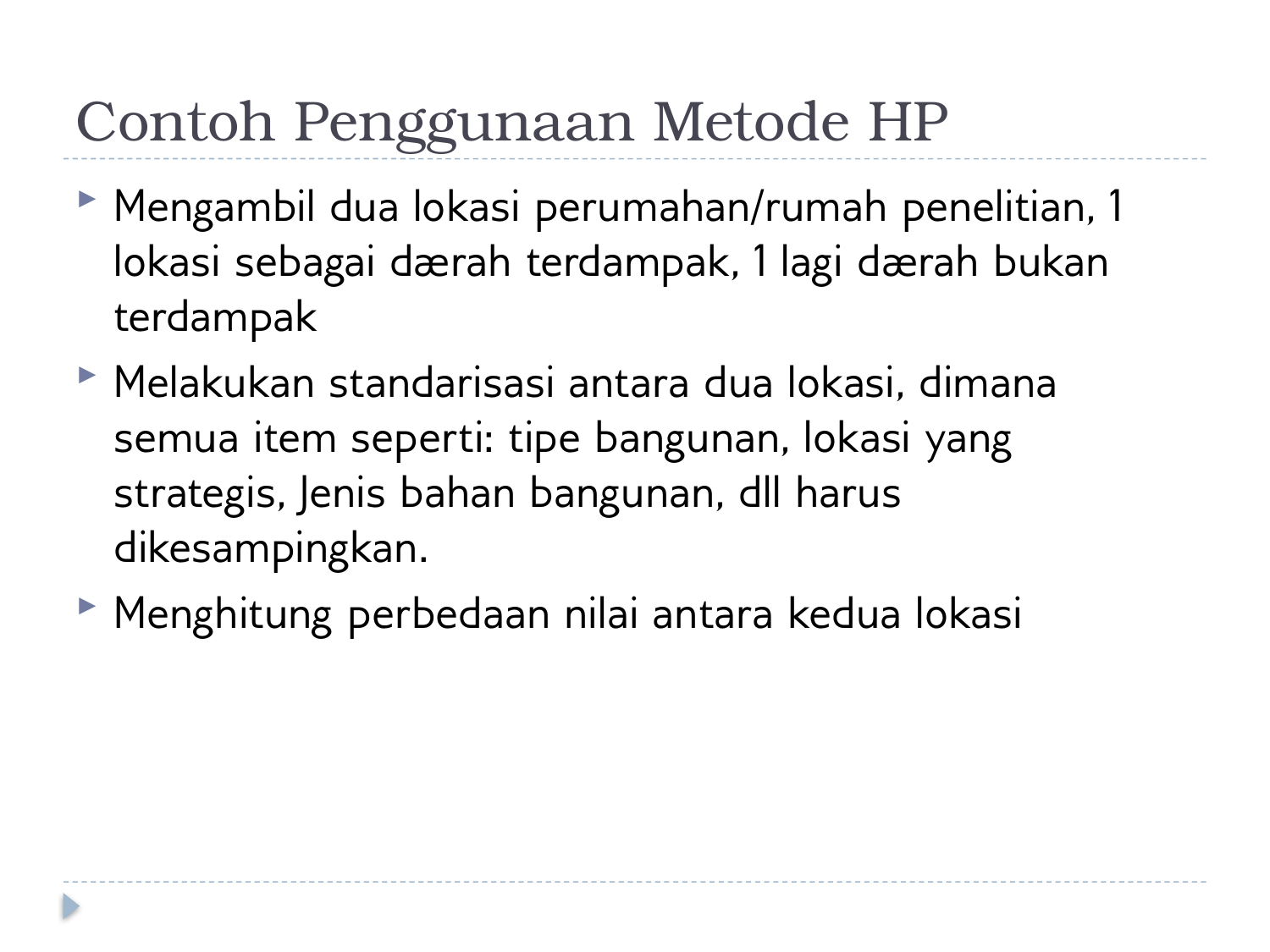

# Contoh Penggunaan Metode HP
Mengambil dua lokasi perumahan/rumah penelitian, 1 lokasi sebagai daerah terdampak, 1 lagi daerah bukan terdampak
Melakukan standarisasi antara dua lokasi, dimana semua item seperti: tipe bangunan, lokasi yang strategis, Jenis bahan bangunan, dll harus dikesampingkan.
Menghitung perbedaan nilai antara kedua lokasi